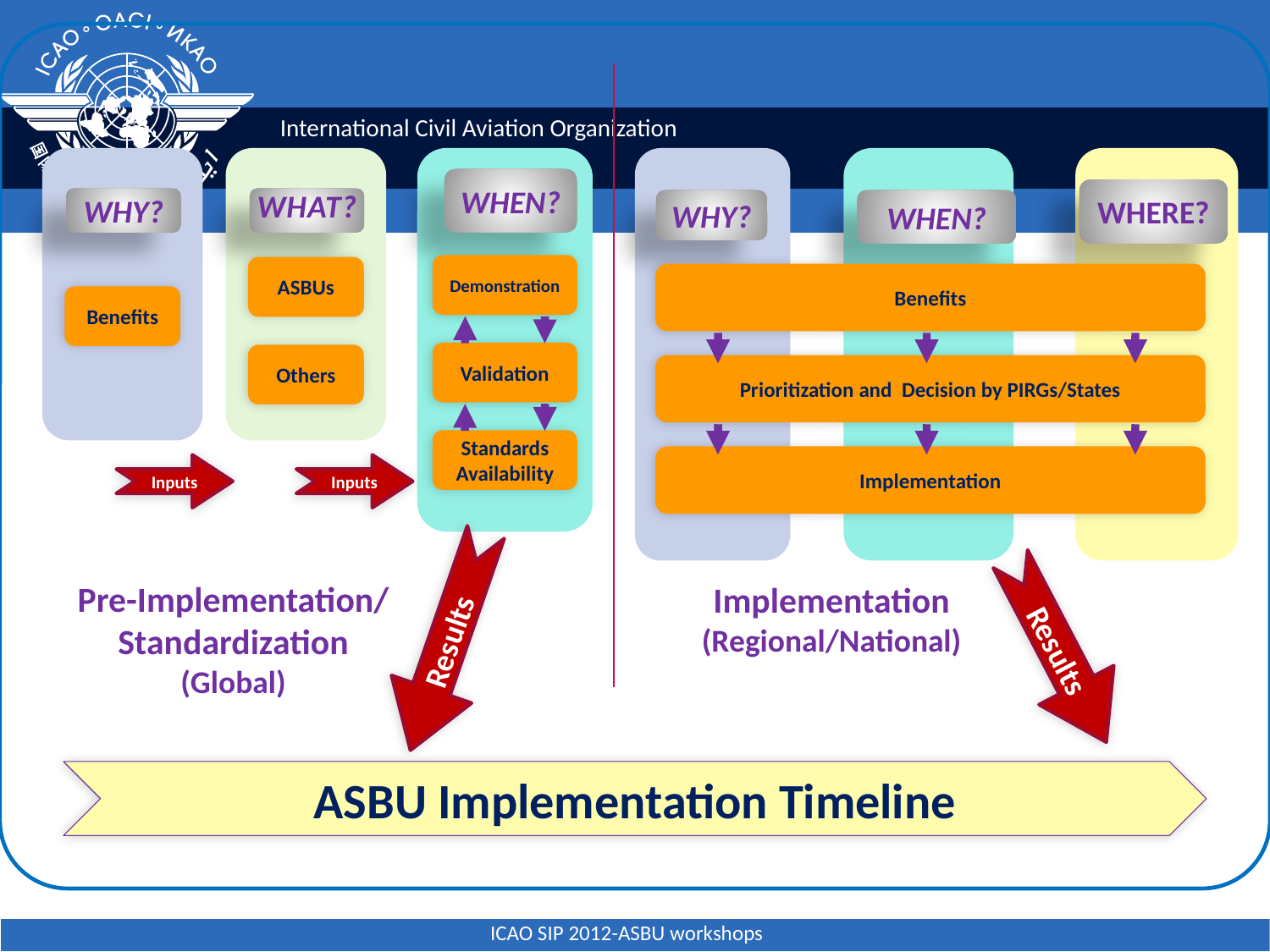

ICAO SIP 2012-ASBU workshops

WHEN?
WHAT?
WHERE?
WHY?

WHY?
WHEN?
Demonstration
ASBUs
Benefits
Benefits
Validation
Others
Prioritization and  Decision by PIRGs/States
Standards Availability
Implementation
Inputs
Inputs
Pre-Implementation/
Standardization
(Global)
Implementation
(Regional/National)
Results
Results
ASBU Implementation Timeline
ICAO SIP 2012-ASBU workshops